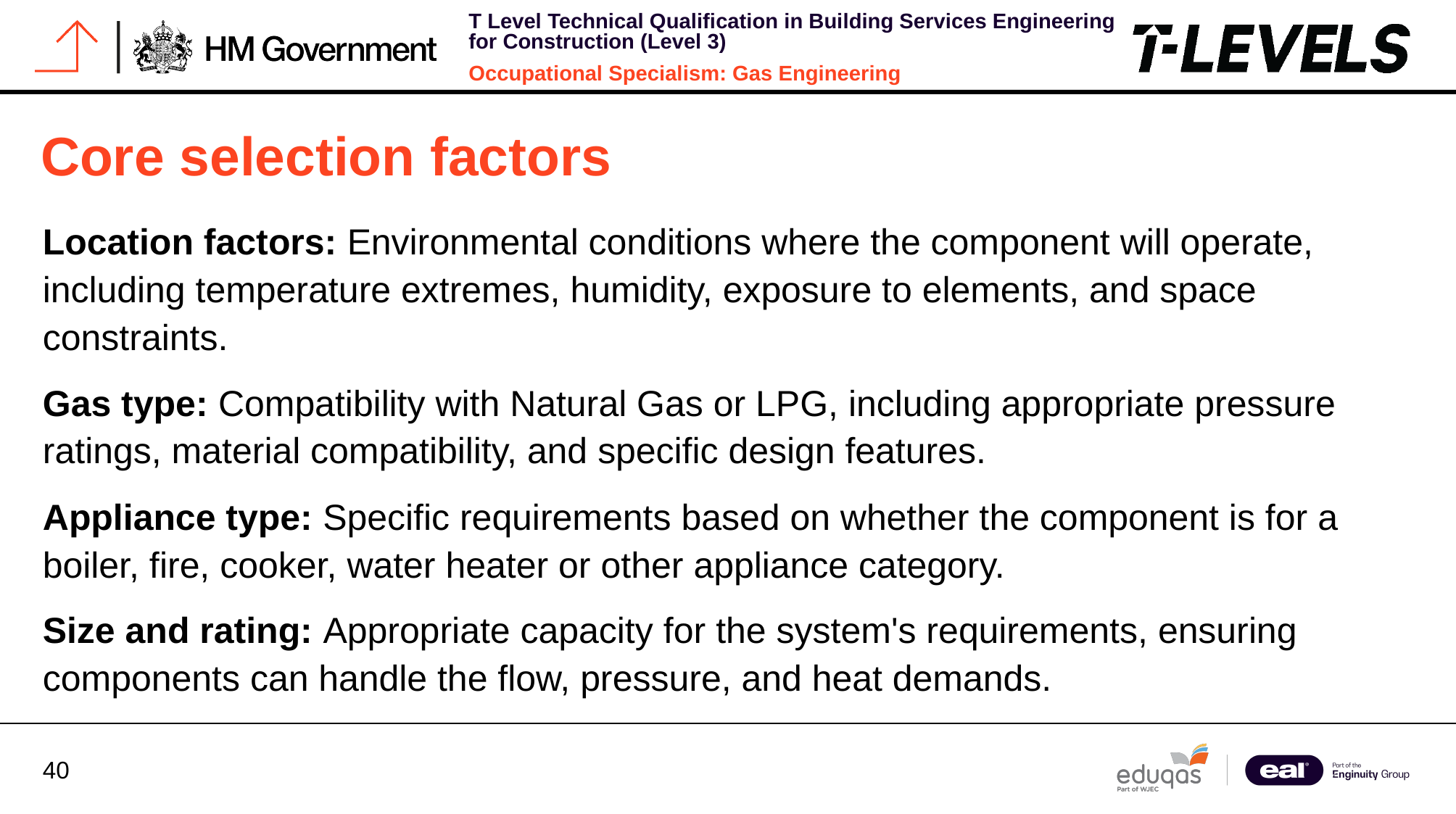

# Core selection factors
Location factors: Environmental conditions where the component will operate, including temperature extremes, humidity, exposure to elements, and space constraints.
Gas type: Compatibility with Natural Gas or LPG, including appropriate pressure ratings, material compatibility, and specific design features.
Appliance type: Specific requirements based on whether the component is for a boiler, fire, cooker, water heater or other appliance category.
Size and rating: Appropriate capacity for the system's requirements, ensuring components can handle the flow, pressure, and heat demands.